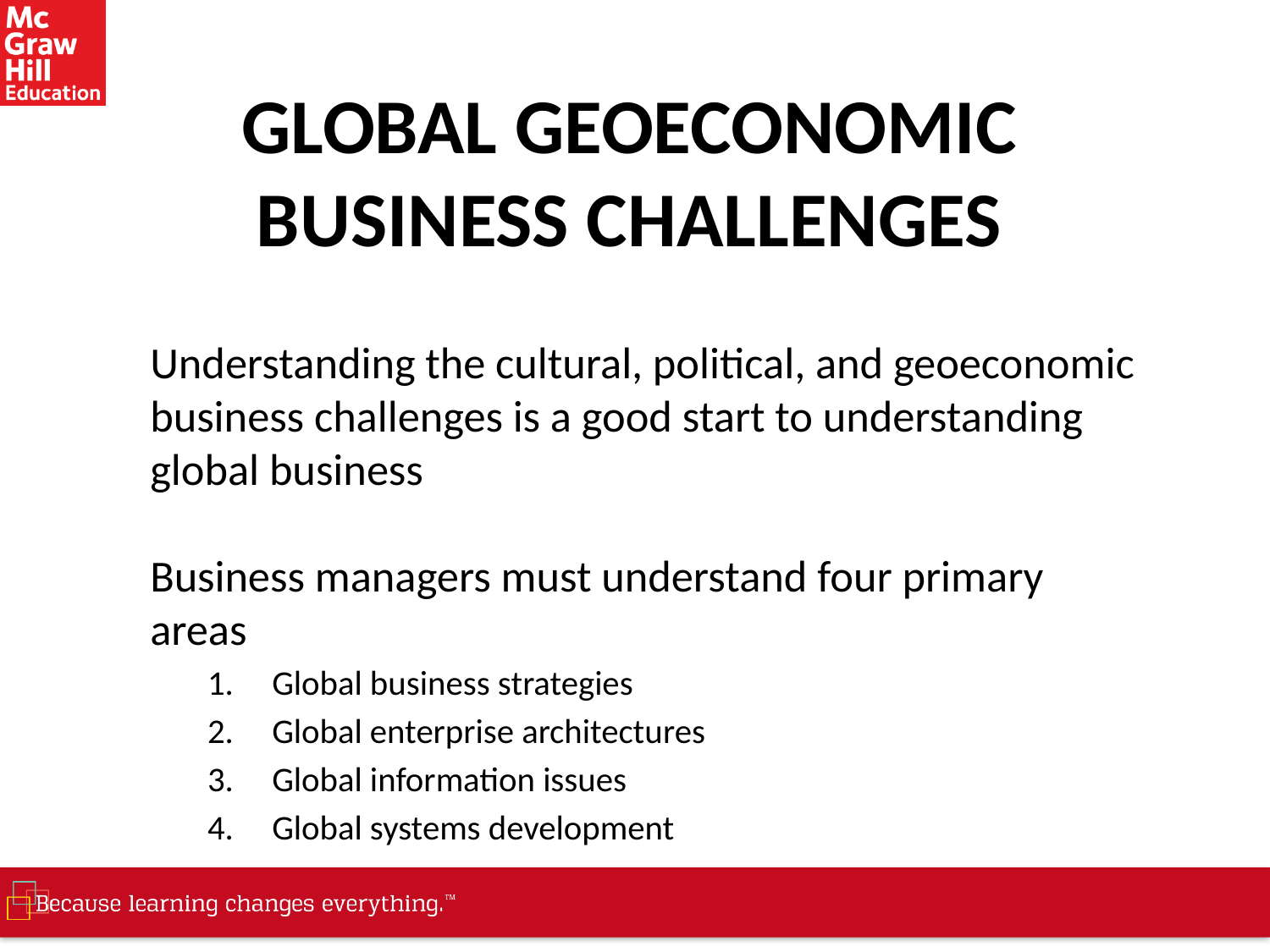

# GLOBAL GEOECONOMIC BUSINESS CHALLENGES
Understanding the cultural, political, and geoeconomic business challenges is a good start to understanding global business

Business managers must understand four primary areas
Global business strategies
Global enterprise architectures
Global information issues
Global systems development